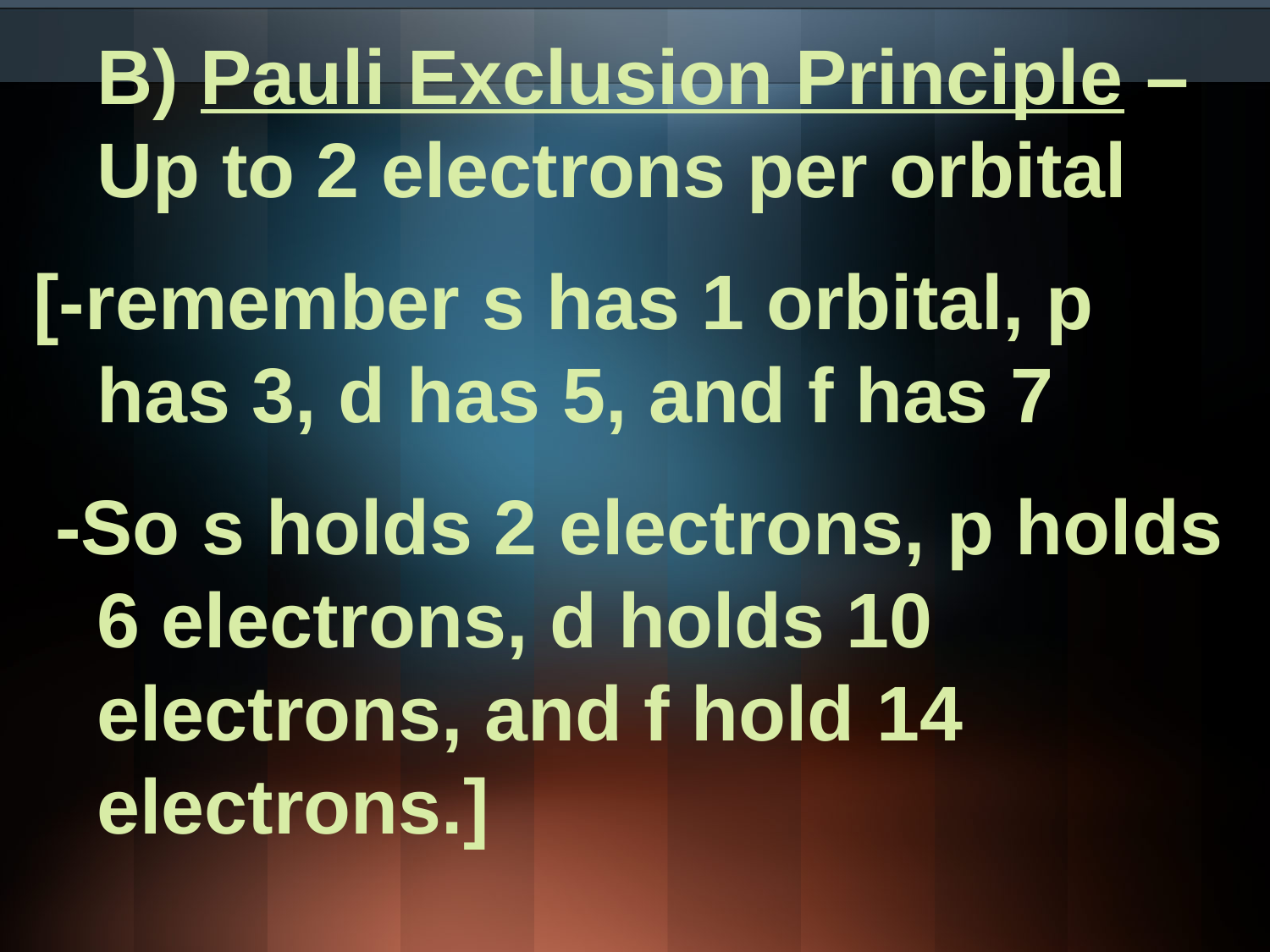

B) Pauli Exclusion Principle – Up to 2 electrons per orbital
[-remember s has 1 orbital, p has 3, d has 5, and f has 7
 -So s holds 2 electrons, p holds 6 electrons, d holds 10 electrons, and f hold 14 electrons.]